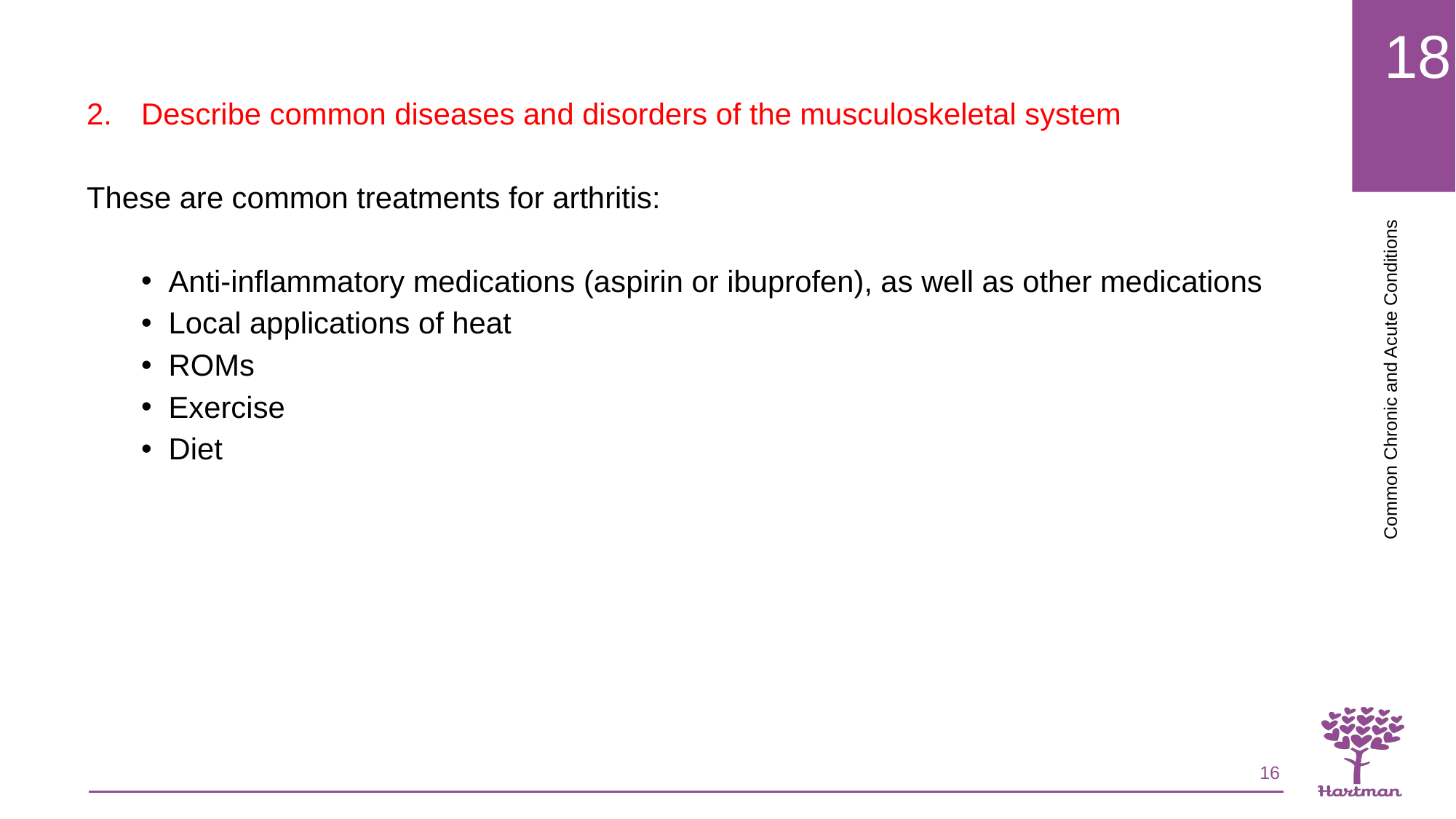

Describe common diseases and disorders of the musculoskeletal system

These are common treatments for arthritis:

Anti-inflammatory medications (aspirin or ibuprofen), as well as other medications
Local applications of heat
ROMs
Exercise
Diet

16